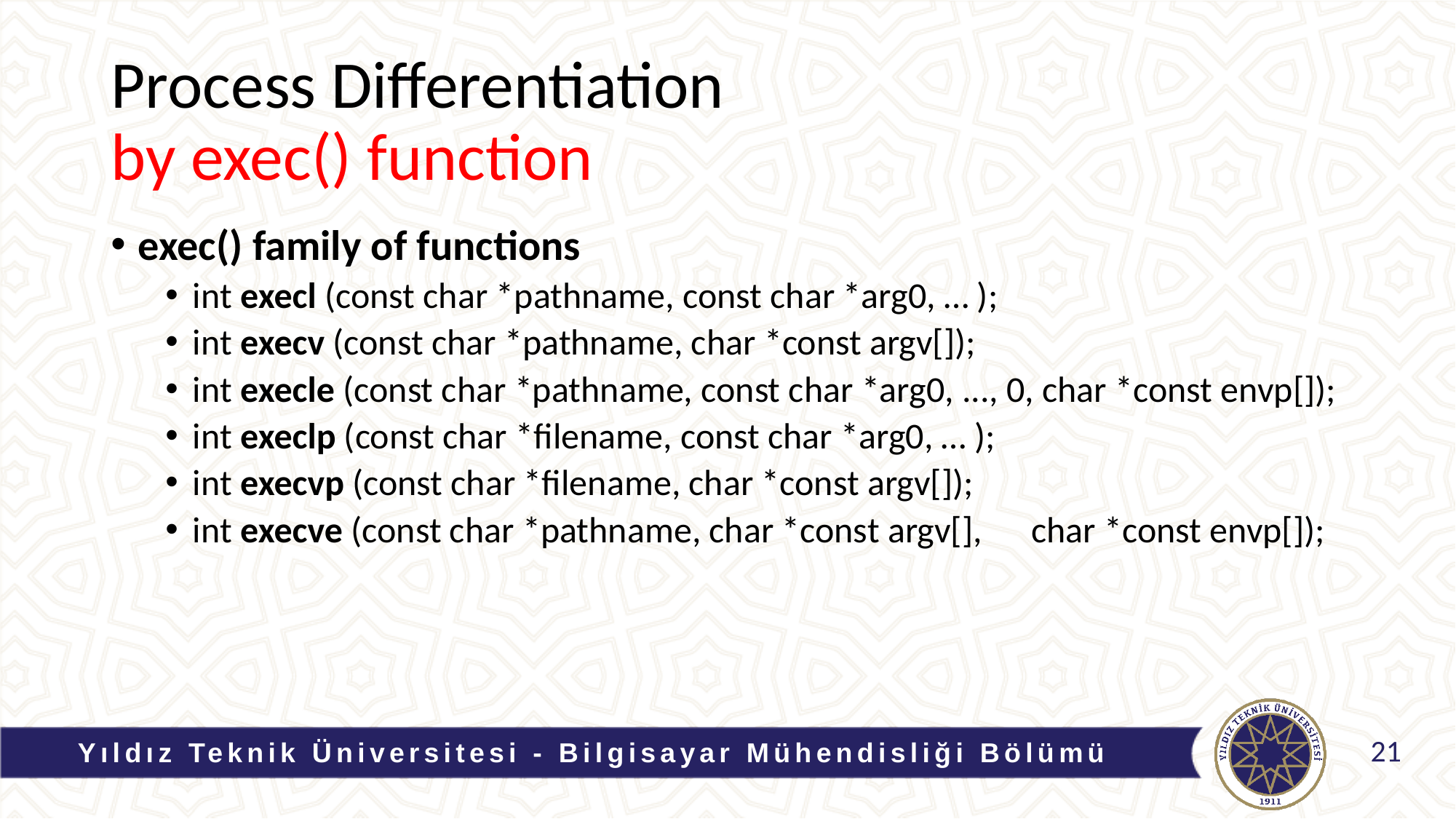

# Process Differentiation by exec() function
exec() family of functions
int execl (const char *pathname, const char *arg0, … );
int execv (const char *pathname, char *const argv[]);
int execle (const char *pathname, const char *arg0, ..., 0, char *const envp[]);
int execlp (const char *filename, const char *arg0, … );
int execvp (const char *filename, char *const argv[]);
int execve (const char *pathname, char *const argv[],      char *const envp[]);

Yıldız Teknik Üniversitesi - Bilgisayar Mühendisliği Bölümü
21